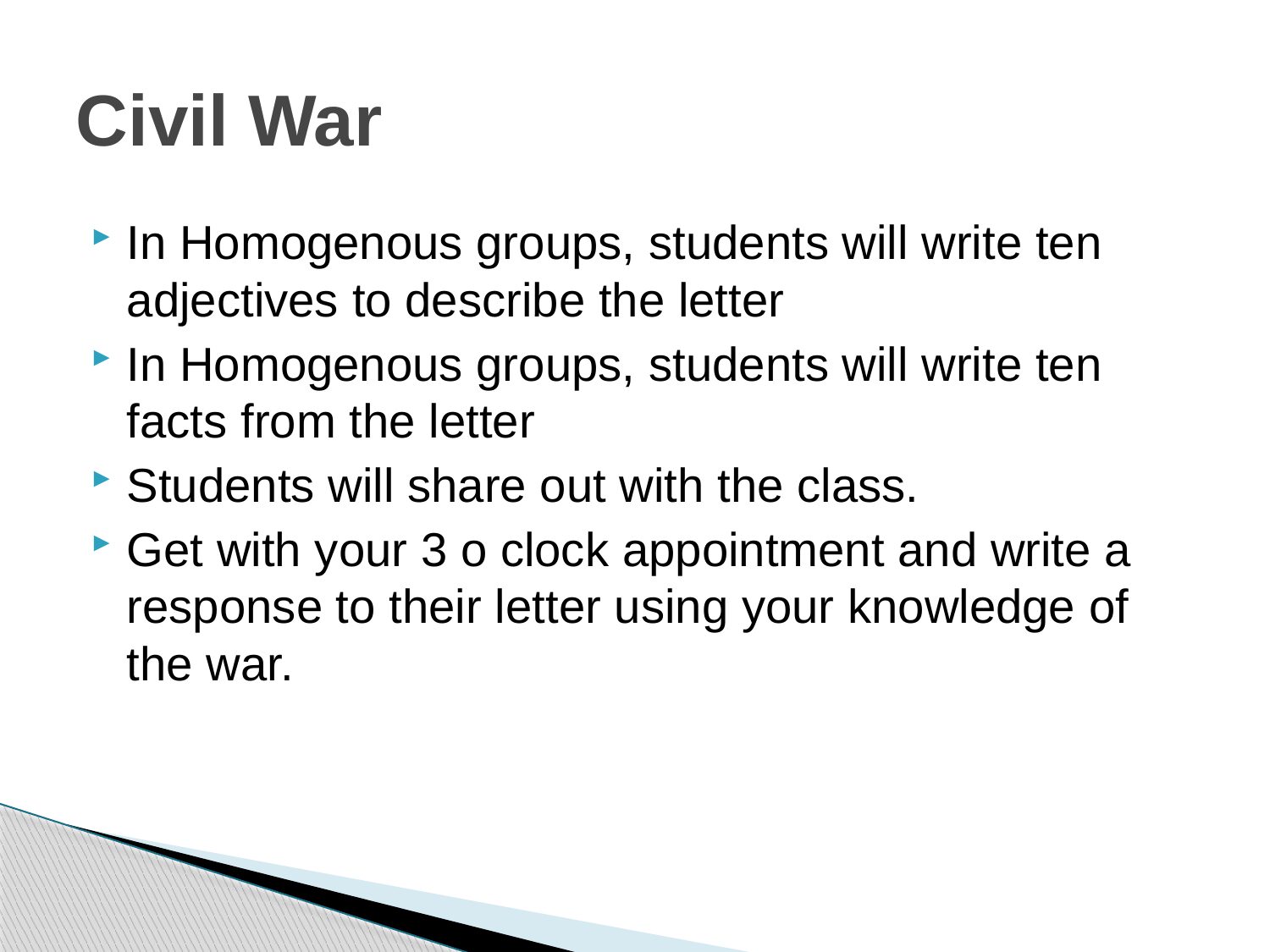

# Civil War
In Homogenous groups, students will write ten adjectives to describe the letter
In Homogenous groups, students will write ten facts from the letter
Students will share out with the class.
Get with your 3 o clock appointment and write a response to their letter using your knowledge of the war.